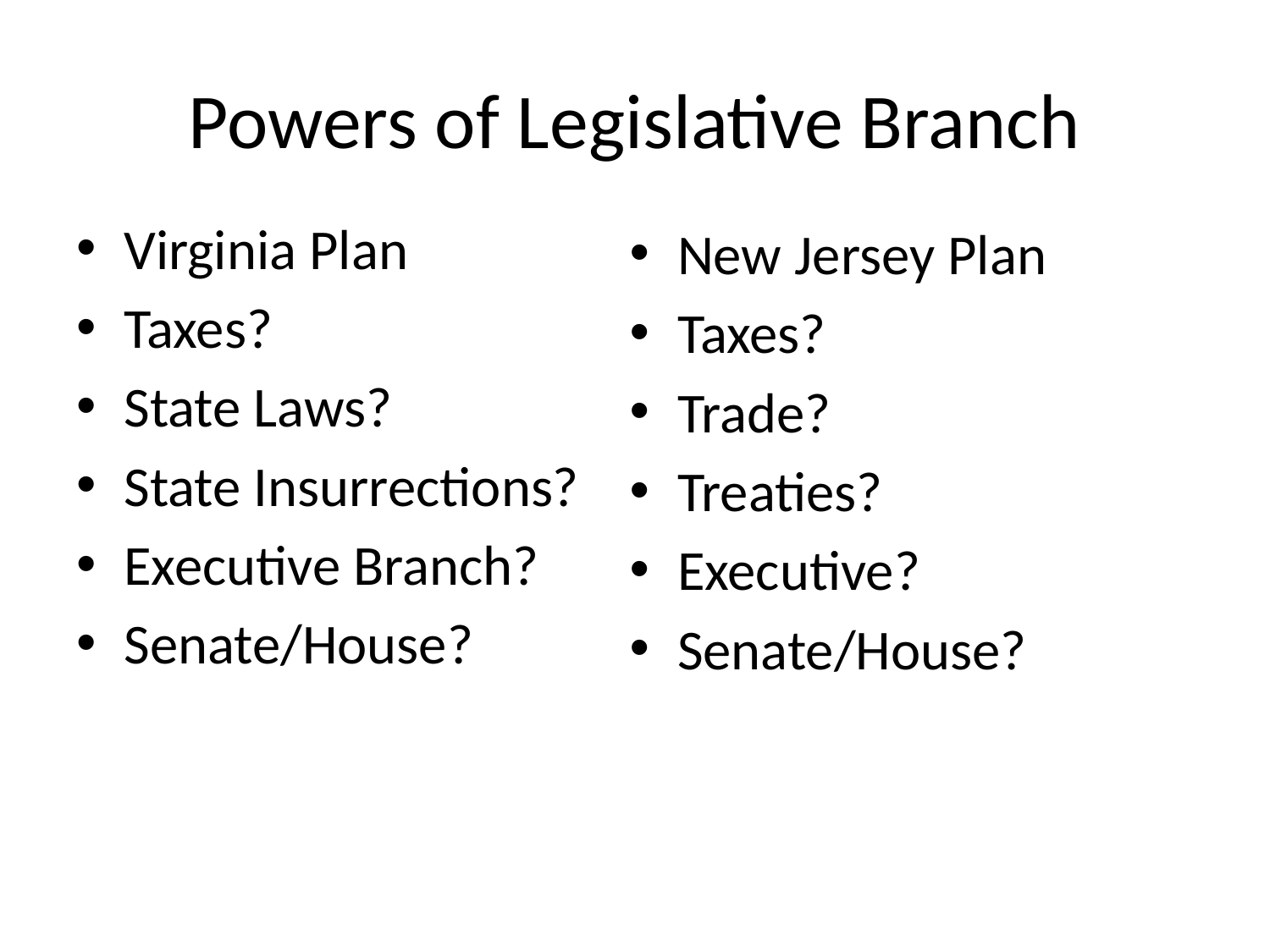

# Powers of Legislative Branch
Virginia Plan
Taxes?
State Laws?
State Insurrections?
Executive Branch?
Senate/House?

New Jersey Plan
Taxes?
Trade?
Treaties?
Executive?
Senate/House?